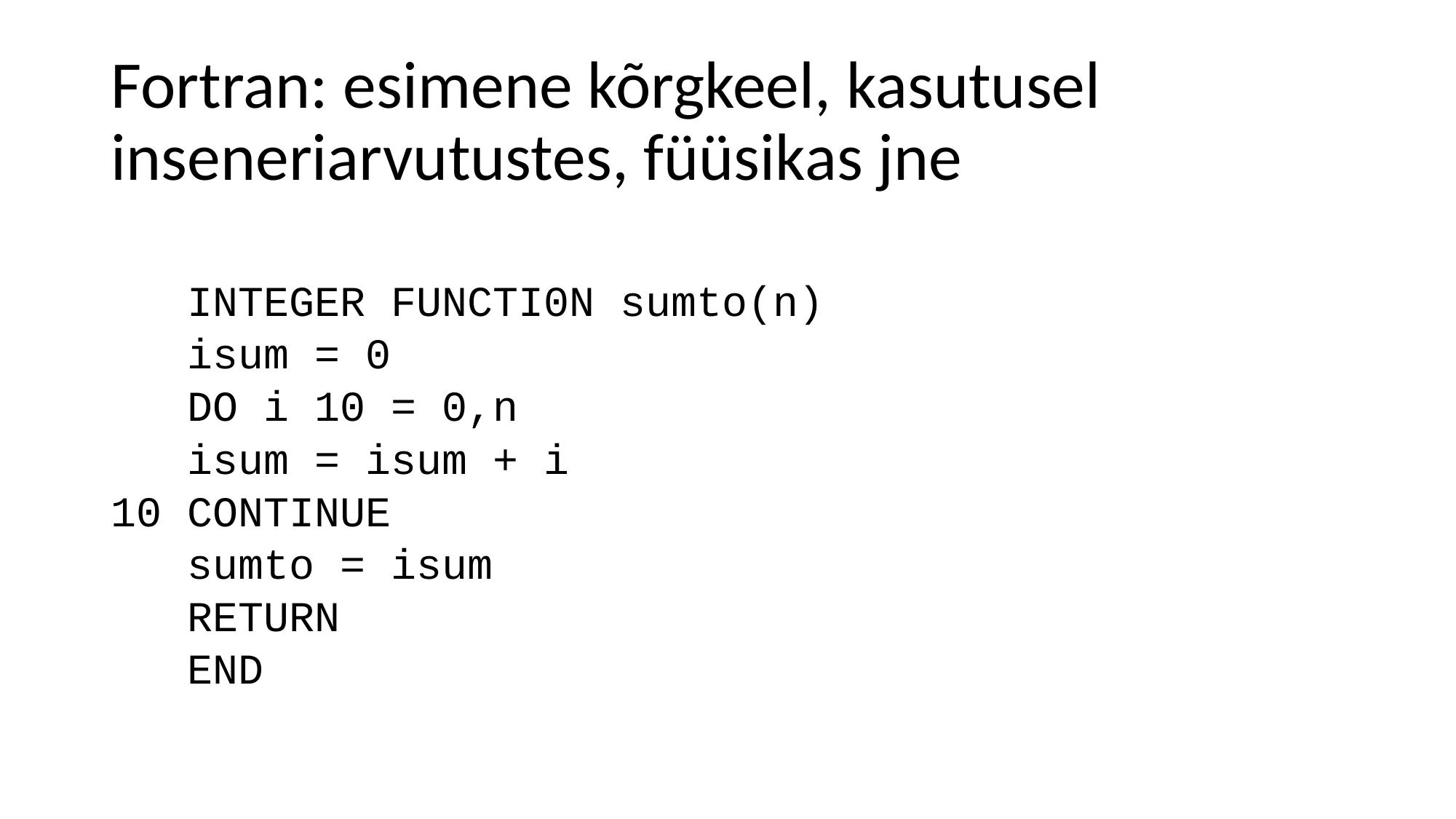

# Fortran: esimene kõrgkeel, kasutusel inseneriarvutustes, füüsikas jne

   INTEGER FUNCTI0N sumto(n)
   isum = 0
   DO i 10 = 0,n
   isum = isum + i
10 CONTINUE
   sumto = isum
   RETURN
   END